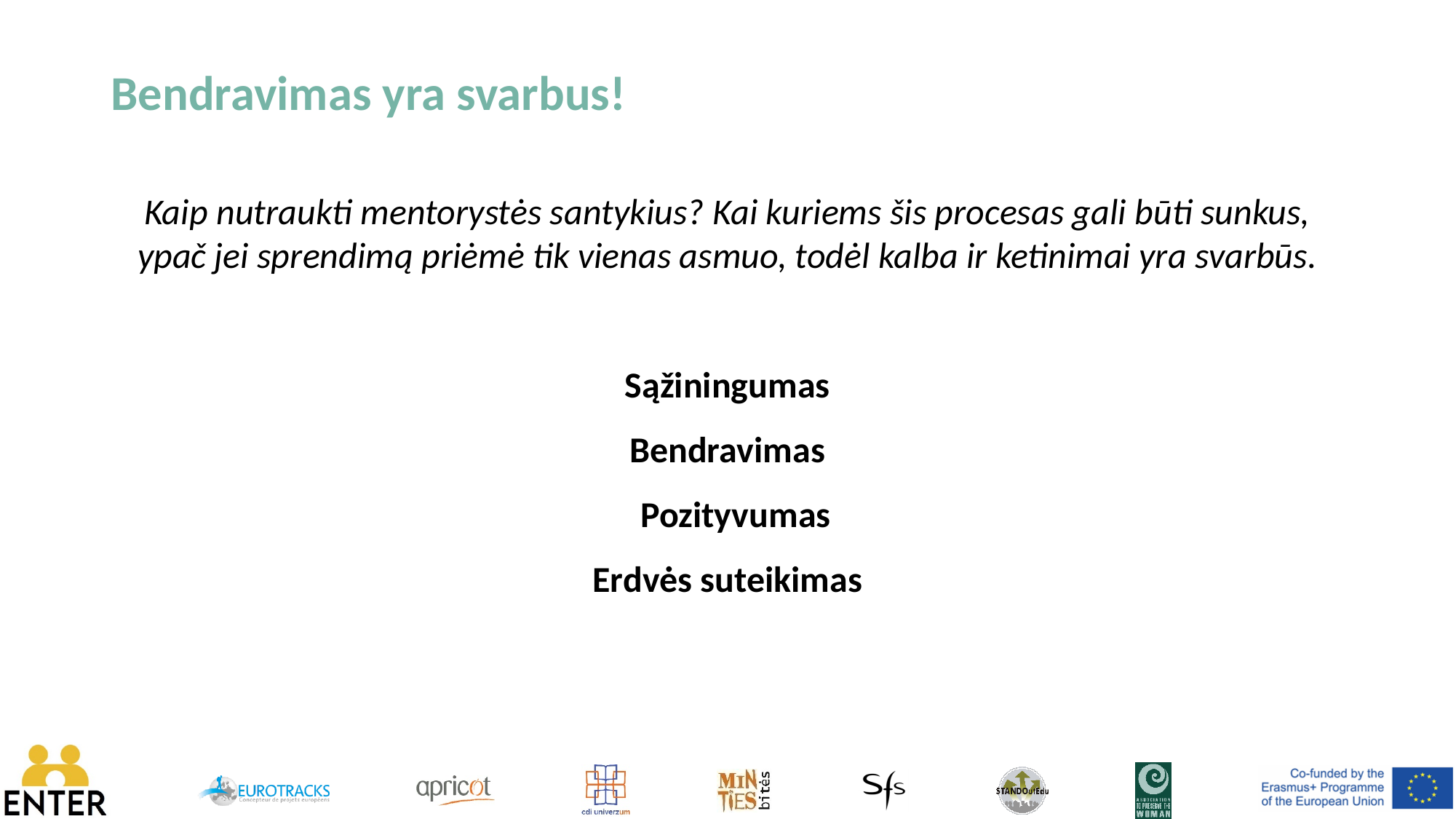

Bendravimas yra svarbus!

Kaip nutraukti mentorystės santykius? Kai kuriems šis procesas gali būti sunkus, ypač jei sprendimą priėmė tik vienas asmuo, todėl kalba ir ketinimai yra svarbūs.

Sąžiningumas
Bendravimas
  Pozityvumas
Erdvės suteikimas